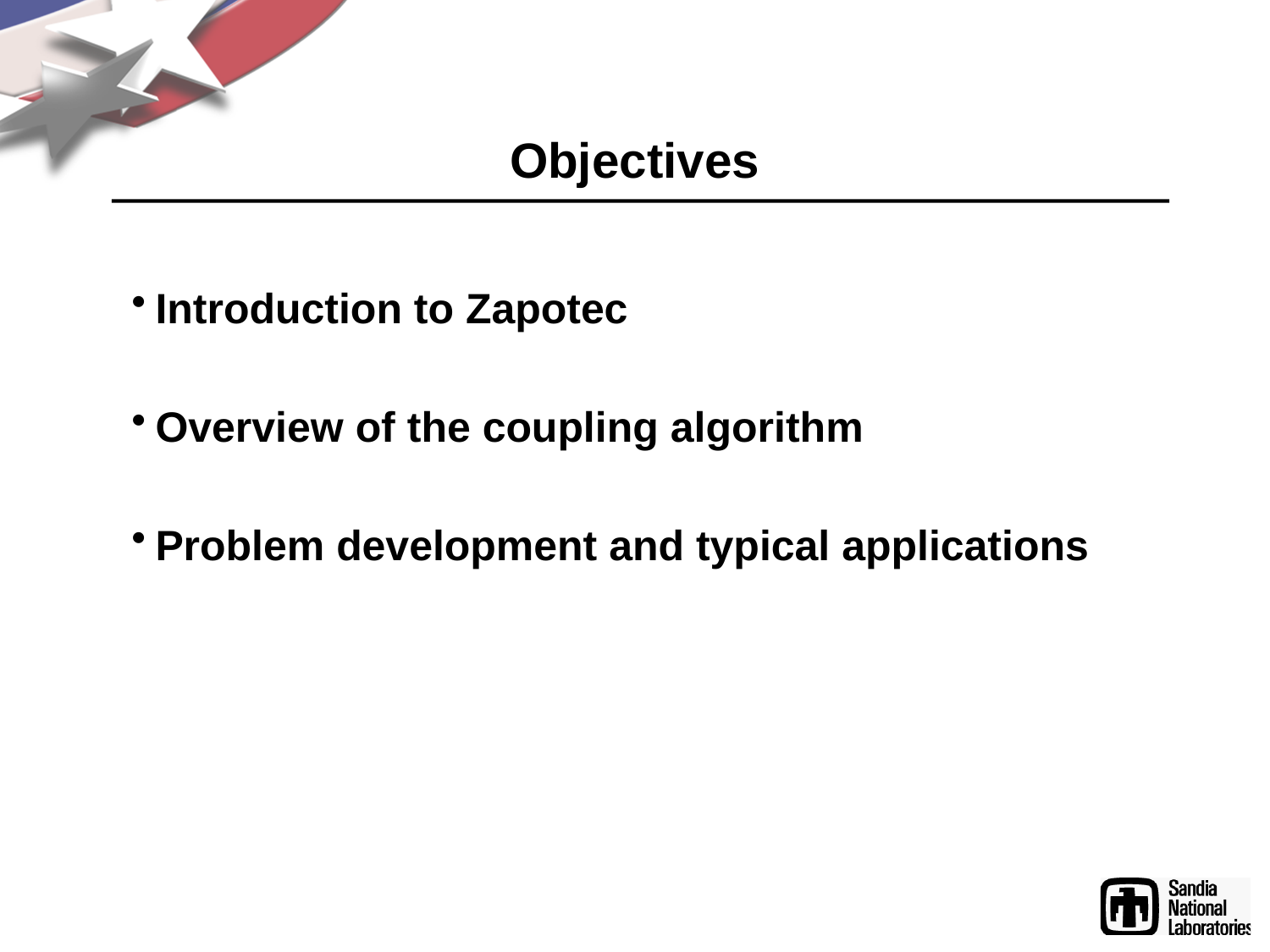

# Objectives
Introduction to Zapotec

Overview of the coupling algorithm

Problem development and typical applications